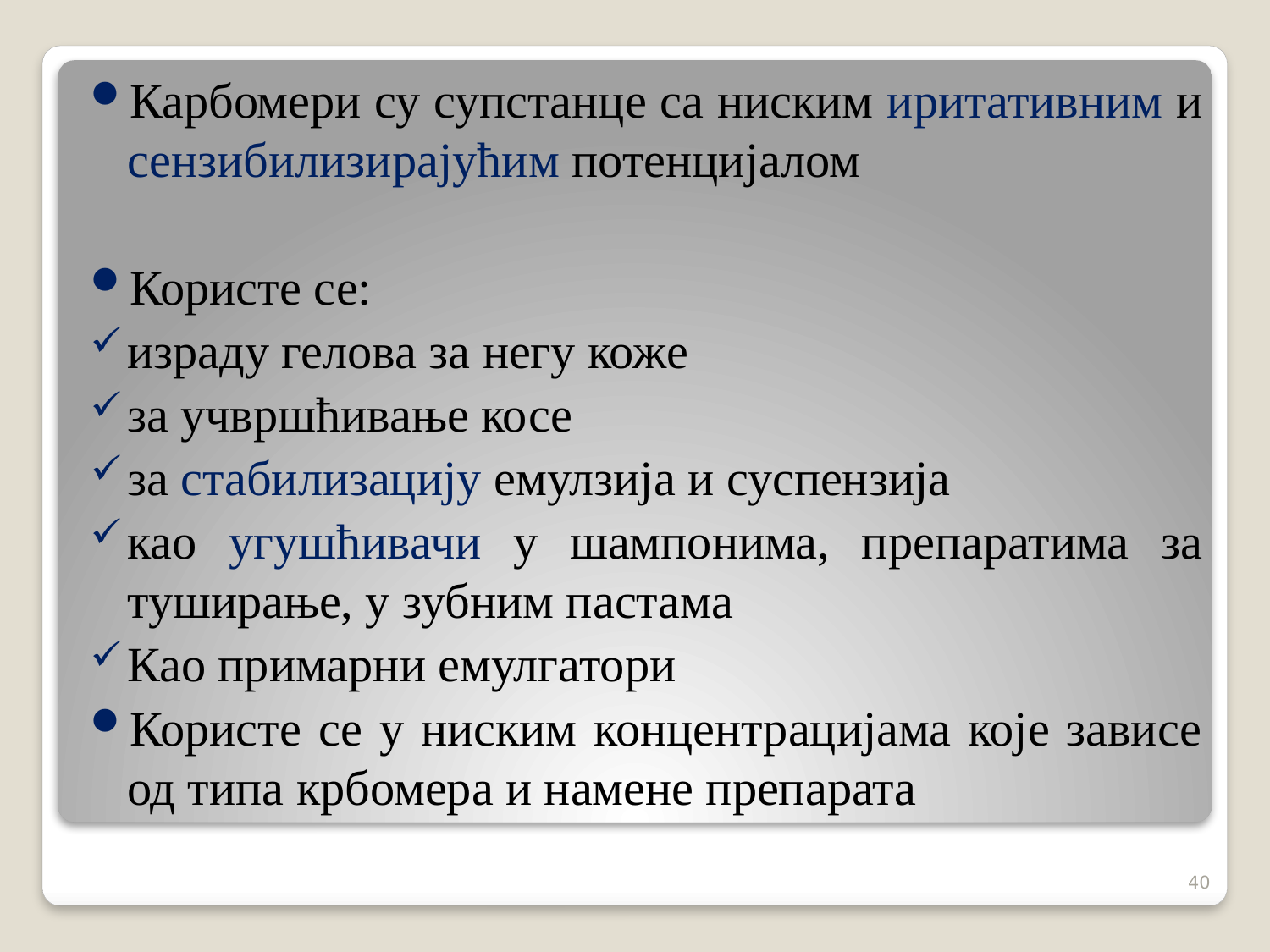

Карбомери су супстанце са ниским иритативним и сензибилизирајућим потенцијалом

Користе се:
израду гелова за негу коже
за учвршћивање косе
за стабилизацију емулзија и суспензија
као угушћивачи у шампонима, препаратима за туширање, у зубним пастама
Као примарни емулгатори
Користе се у ниским концентрацијама које зависе од типа крбомера и намене препарата

40